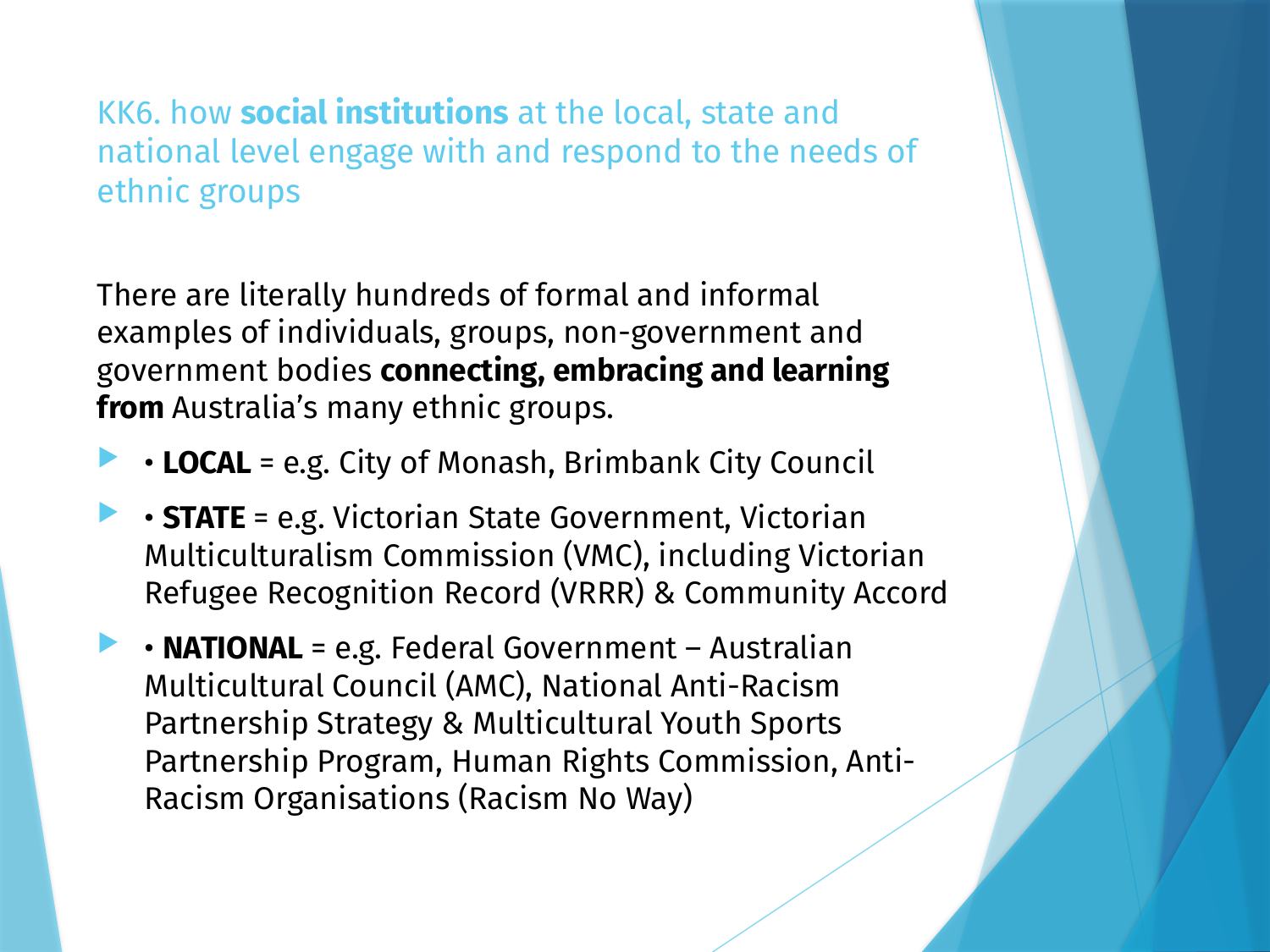

# KK6. how social institutions at the local, state and national level engage with and respond to the needs of ethnic groups
There are literally hundreds of formal and informal examples of individuals, groups, non-government and government bodies connecting, embracing and learning from Australia’s many ethnic groups.
• LOCAL = e.g. City of Monash, Brimbank City Council
• STATE = e.g. Victorian State Government, Victorian Multiculturalism Commission (VMC), including Victorian Refugee Recognition Record (VRRR) & Community Accord
• NATIONAL = e.g. Federal Government – Australian Multicultural Council (AMC), National Anti-Racism Partnership Strategy & Multicultural Youth Sports Partnership Program, Human Rights Commission, Anti-Racism Organisations (Racism No Way)